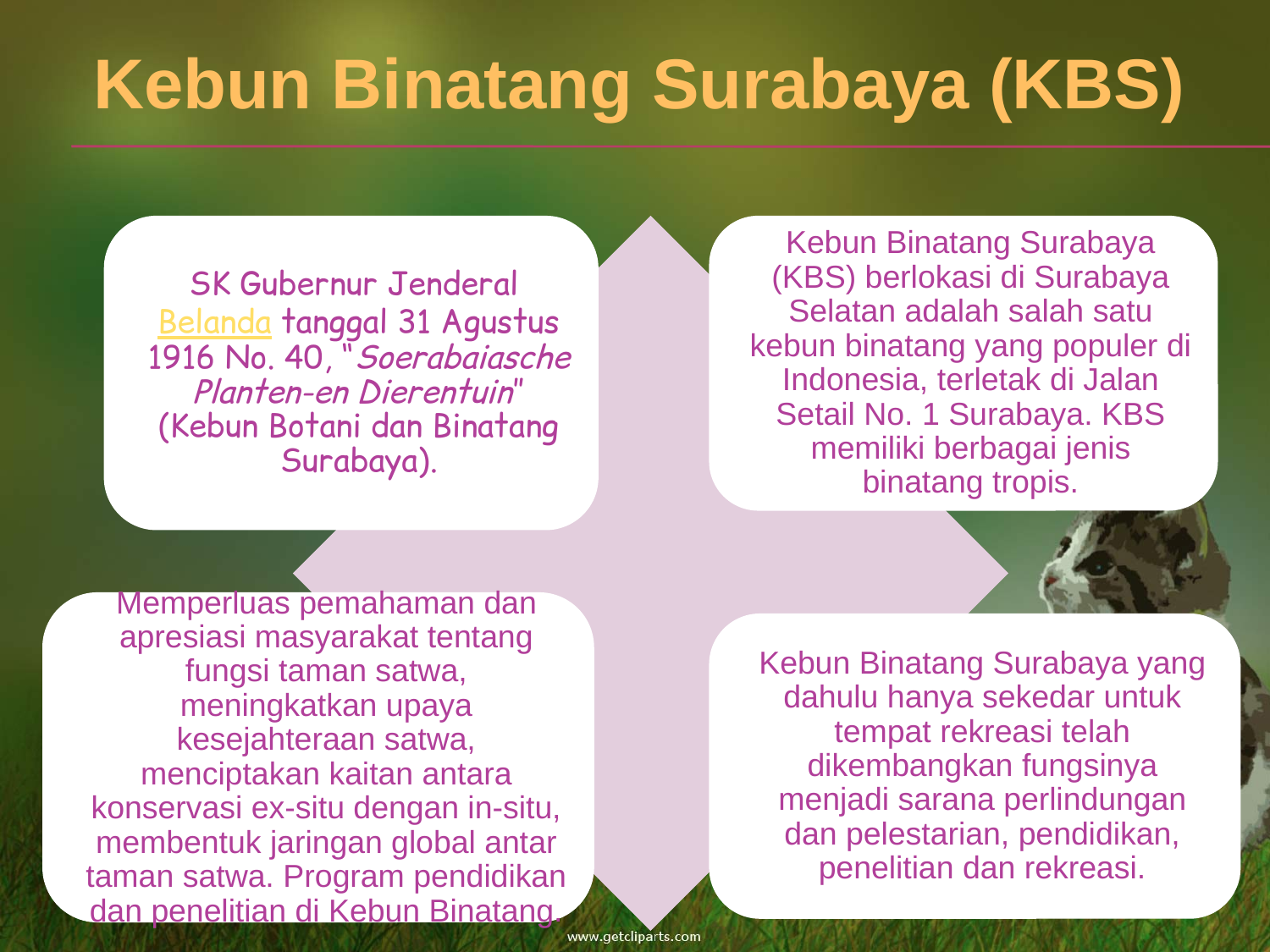

Kebun Binatang Surabaya (KBS)
SK Gubernur Jenderal Belanda tanggal 31 Agustus 1916 No. 40, “Soerabaiasche Planten-en Dierentuin” (Kebun Botani dan Binatang Surabaya).
Kebun Binatang Surabaya (KBS) berlokasi di Surabaya Selatan adalah salah satu kebun binatang yang populer di Indonesia, terletak di Jalan Setail No. 1 Surabaya. KBS memiliki berbagai jenis binatang tropis.
Memperluas pemahaman dan apresiasi masyarakat tentang fungsi taman satwa, meningkatkan upaya kesejahteraan satwa, menciptakan kaitan antara konservasi ex-situ dengan in-situ, membentuk jaringan global antar taman satwa. Program pendidikan dan penelitian di Kebun Binatang.
Kebun Binatang Surabaya yang dahulu hanya sekedar untuk tempat rekreasi telah dikembangkan fungsinya menjadi sarana perlindungan dan pelestarian, pendidikan, penelitian dan rekreasi.